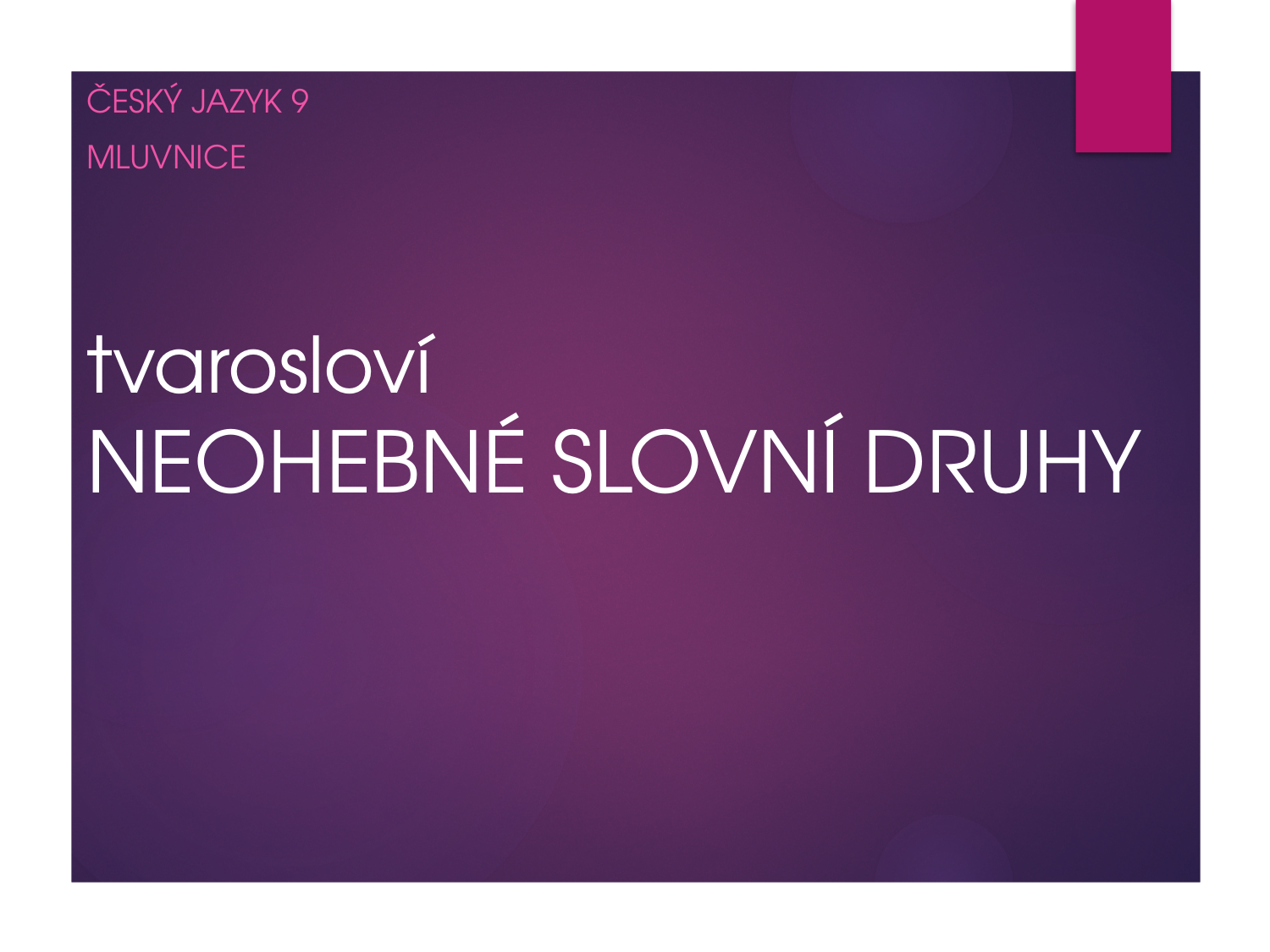

ČESKÝ JAZYK 9
mluvnice
# tvarosloví NEOHEBNÉ SLOVNÍ DRUHY